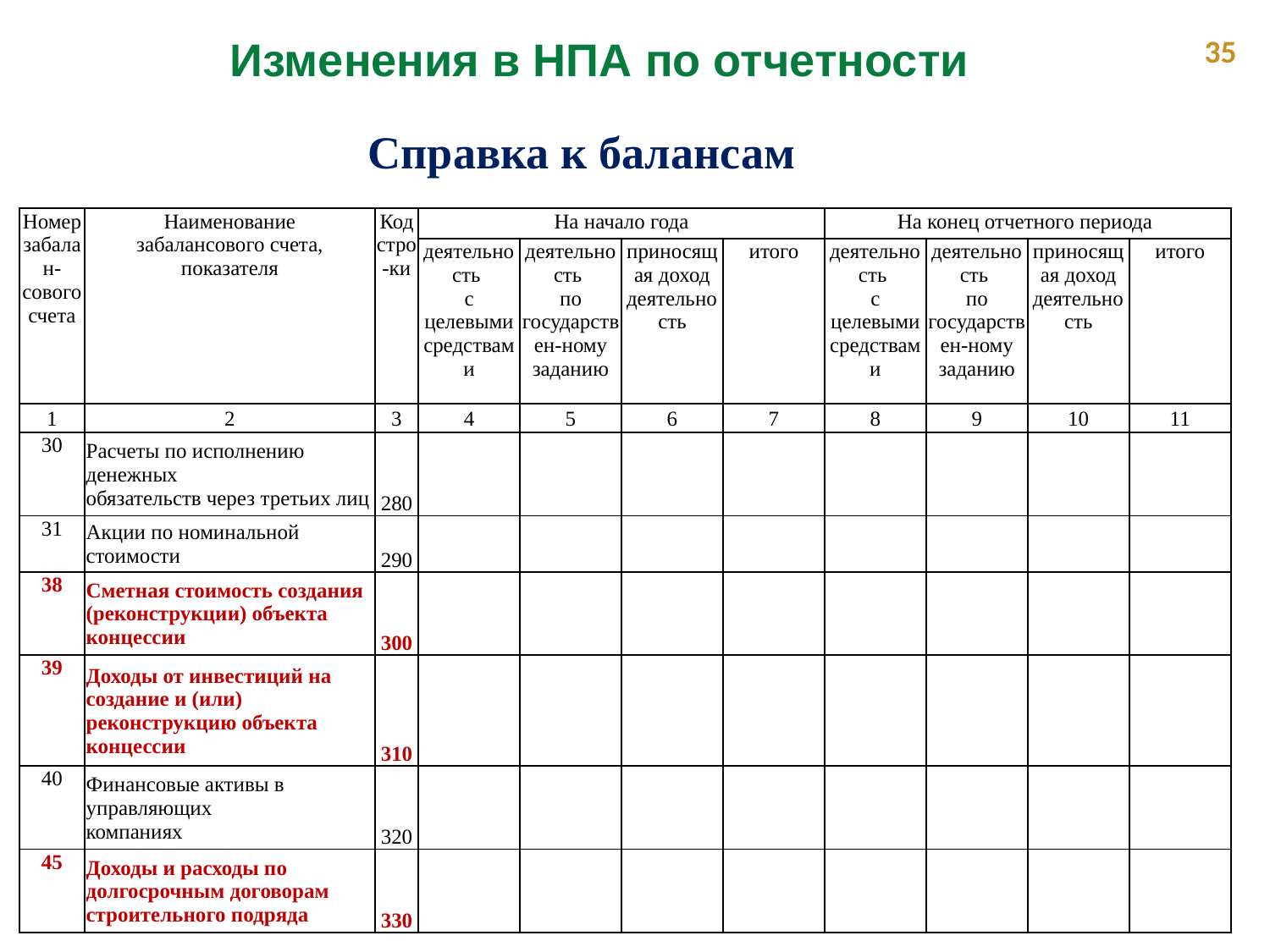

Изменения в НПА по отчетности
35
Справка к балансам
| Номер забалан-сового счета | Наименование забалансового счета, показателя | Код стро-ки | На начало года |  |  |  | На конец отчетного периода |  |  |  |
| --- | --- | --- | --- | --- | --- | --- | --- | --- | --- | --- |
|  |  |  | деятельность с целевыми средствами | деятельность по государствен-ному заданию | приносящая доход деятельность | итого | деятельность с целевыми средствами | деятельность по государствен-ному заданию | приносящая доход деятельность | итого |
| 1 | 2 | 3 | 4 | 5 | 6 | 7 | 8 | 9 | 10 | 11 |
| 30 | Расчеты по исполнению денежных обязательств через третьих лиц | 280 |  |  |  |  |  |  |  |  |
| 31 | Акции по номинальной стоимости | 290 |  |  |  |  |  |  |  |  |
| 38 | Сметная стоимость создания (реконструкции) объекта концессии | 300 |  |  |  |  |  |  |  |  |
| 39 | Доходы от инвестиций на создание и (или) реконструкцию объекта концессии | 310 |  |  |  |  |  |  |  |  |
| 40 | Финансовые активы в управляющих компаниях | 320 |  |  |  |  |  |  |  |  |
| 45 | Доходы и расходы по долгосрочным договорам строительного подряда | 330 |  |  |  |  |  |  |  |  |